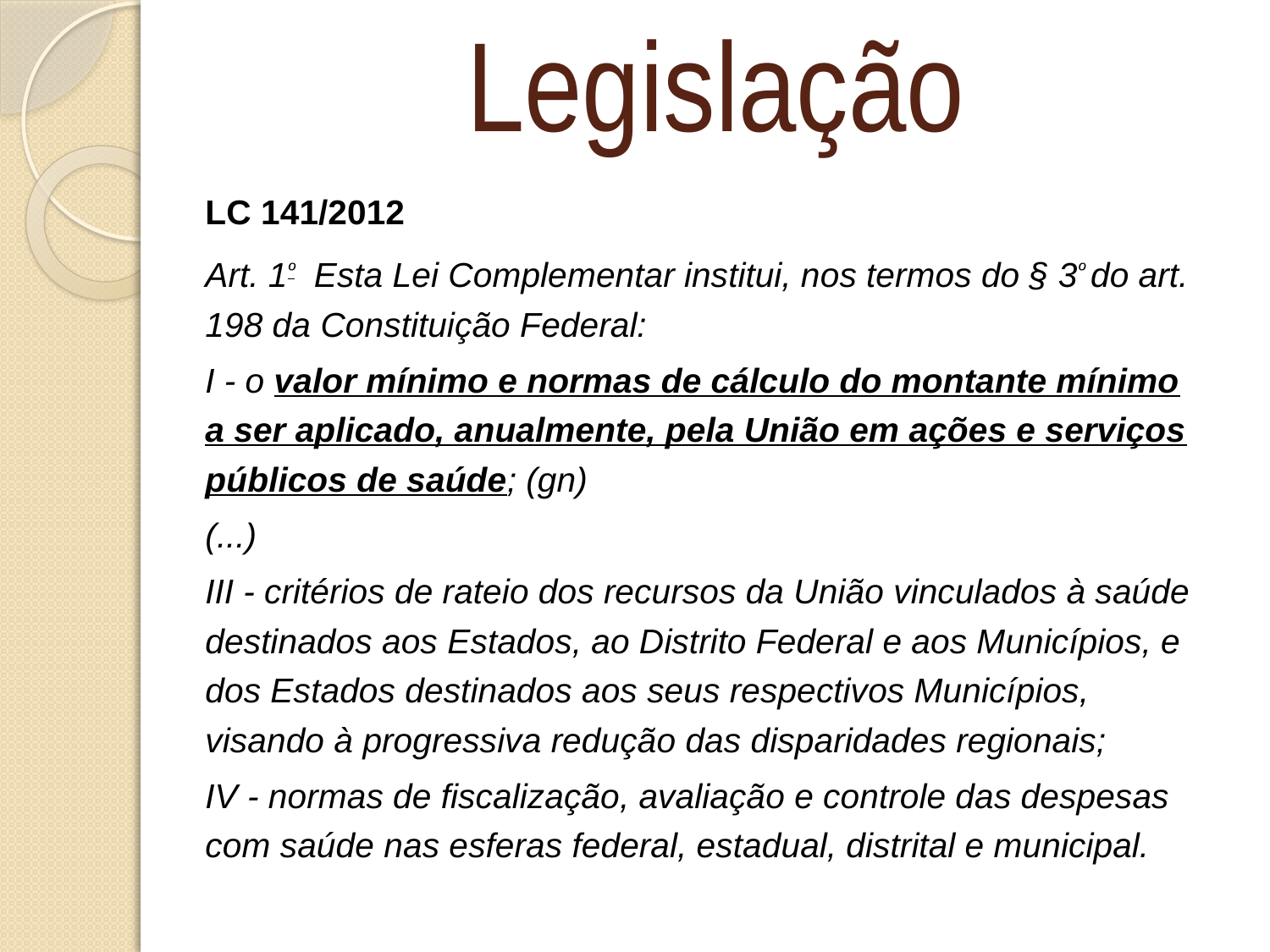

# Legislação
LC 141/2012
Art. 1º  Esta Lei Complementar institui, nos termos do § 3º do art. 198 da Constituição Federal:
I - o valor mínimo e normas de cálculo do montante mínimo a ser aplicado, anualmente, pela União em ações e serviços públicos de saúde; (gn)
(...)
III - critérios de rateio dos recursos da União vinculados à saúde destinados aos Estados, ao Distrito Federal e aos Municípios, e dos Estados destinados aos seus respectivos Municípios, visando à progressiva redução das disparidades regionais;
IV - normas de fiscalização, avaliação e controle das despesas com saúde nas esferas federal, estadual, distrital e municipal.